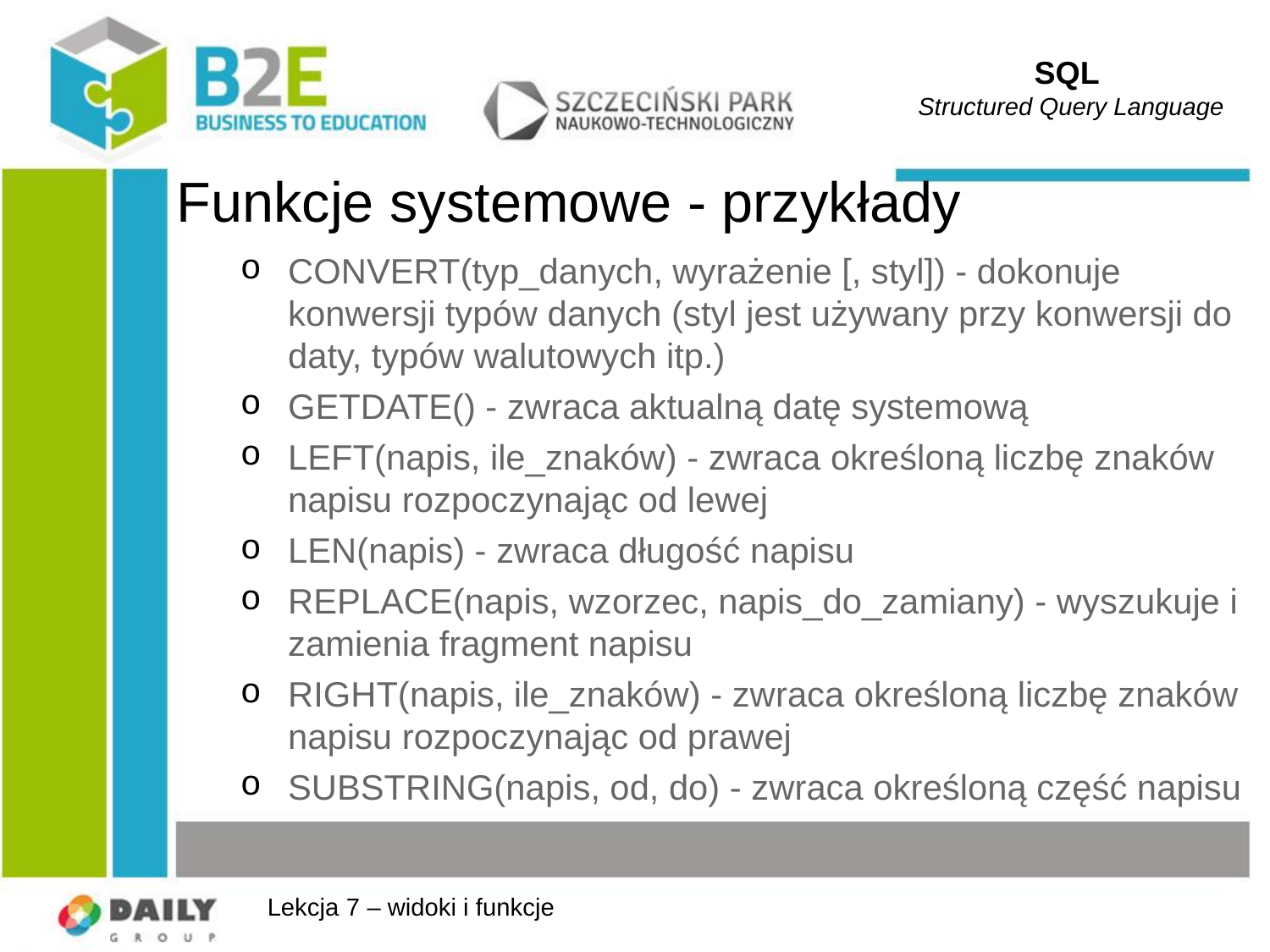

SQL
Structured Query Language
# Funkcje systemowe - przykłady
CONVERT(typ_danych, wyrażenie [, styl]) - dokonuje konwersji typów danych (styl jest używany przy konwersji do daty, typów walutowych itp.)
GETDATE() - zwraca aktualną datę systemową
LEFT(napis, ile_znaków) - zwraca określoną liczbę znaków napisu rozpoczynając od lewej
LEN(napis) - zwraca długość napisu
REPLACE(napis, wzorzec, napis_do_zamiany) - wyszukuje i zamienia fragment napisu
RIGHT(napis, ile_znaków) - zwraca określoną liczbę znaków napisu rozpoczynając od prawej
SUBSTRING(napis, od, do) - zwraca określoną część napisu
Lekcja 7 – widoki i funkcje